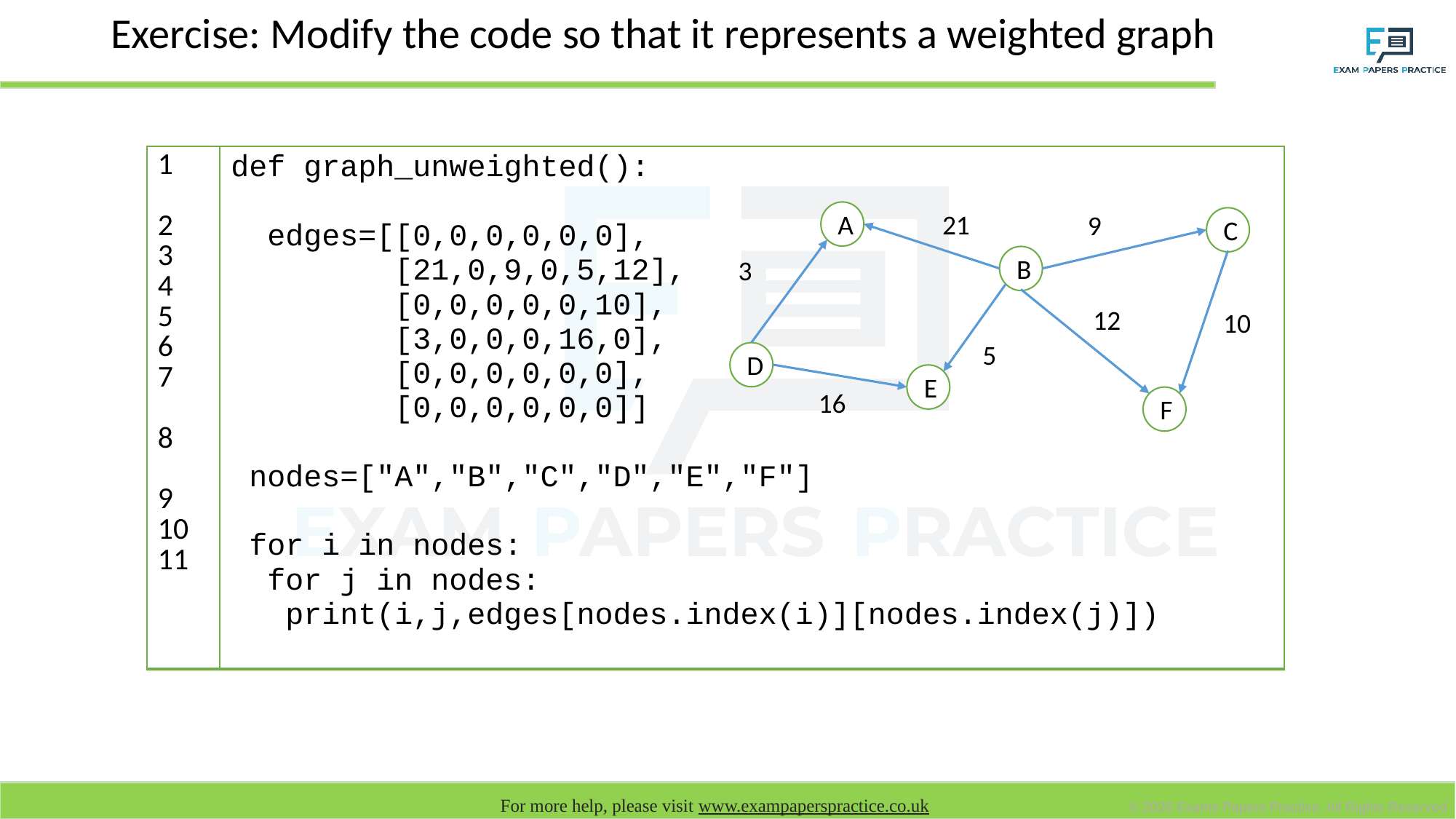

# Exercise: Modify the code so that it represents a weighted graph
| 1 2 3 4 5 6 7 8 9 10 11 | def graph\_unweighted(): edges=[[0,0,0,0,0,0], [21,0,9,0,5,12], [0,0,0,0,0,10], [3,0,0,0,16,0], [0,0,0,0,0,0], [0,0,0,0,0,0]] nodes=["A","B","C","D","E","F"] for i in nodes: for j in nodes: print(i,j,edges[nodes.index(i)][nodes.index(j)]) |
| --- | --- |
21
A
9
C
B
3
12
10
5
D
E
16
F